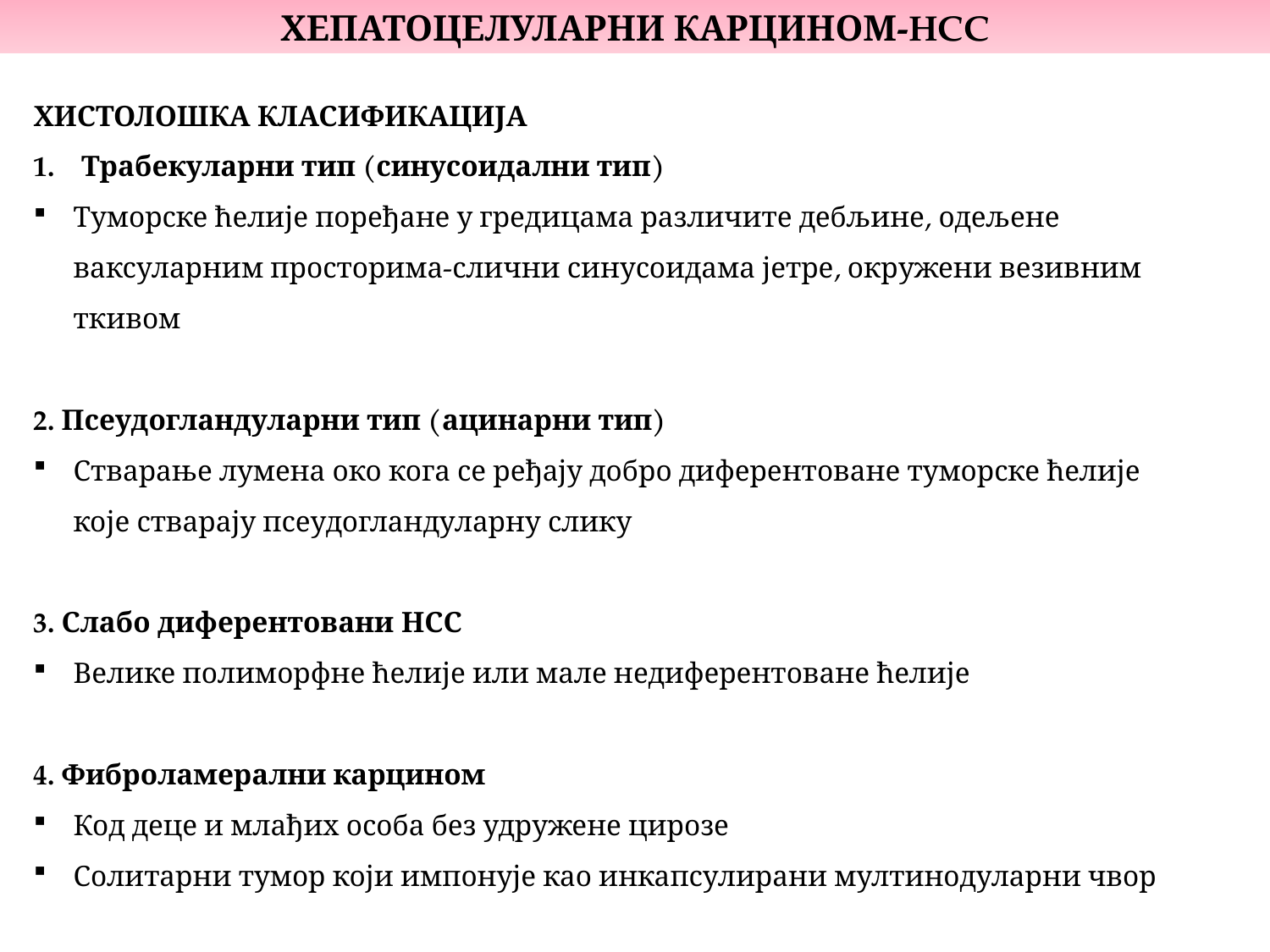

ХЕПАТОЦЕЛУЛАРНИ КАРЦИНОМ-HCC
ХИСТОЛОШКА КЛАСИФИКАЦИЈА
Трабекуларни тип (синусоидални тип)
Туморске ћелије поређане у гредицама различите дебљине, одељене ваксуларним просторима-слични синусоидама јетре, окружени везивним ткивом

2. Псеудогландуларни тип (ацинарни тип)
Стварање лумена око кога се ређају добро диферентоване туморске ћелије које стварају псеудогландуларну слику

3. Слабо диферентовани НСС
Велике полиморфне ћелије или мале недиферентоване ћелије

4. Фиброламерални карцином
Код деце и млађих особа без удружене цирозе
Солитарни тумор који импонује као инкапсулирани мултинодуларни чвор